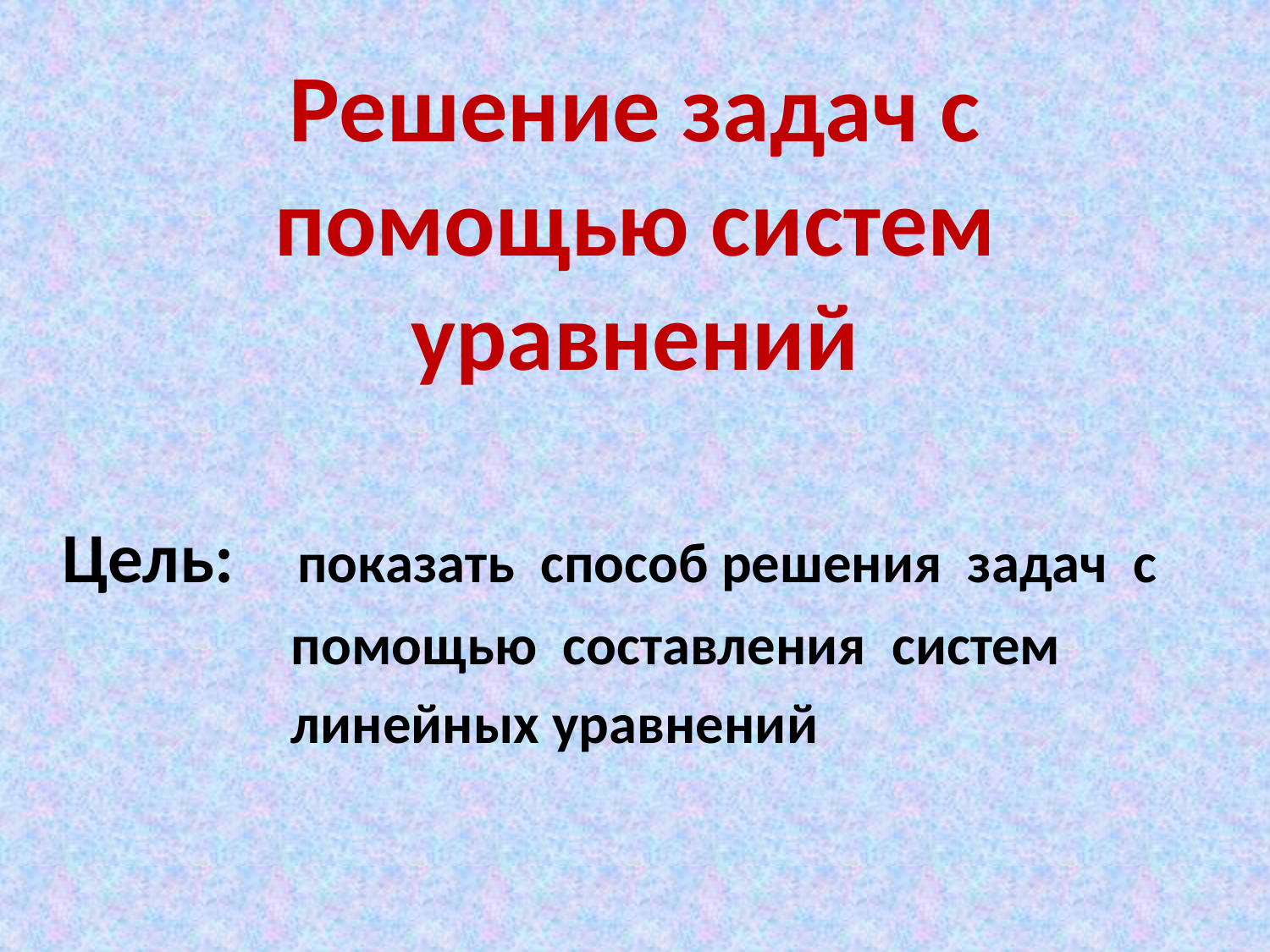

# Решение задач с помощью систем уравнений
Цель:     показать  способ решения  задач  с
                  помощью  составления  систем
                  линейных уравнений